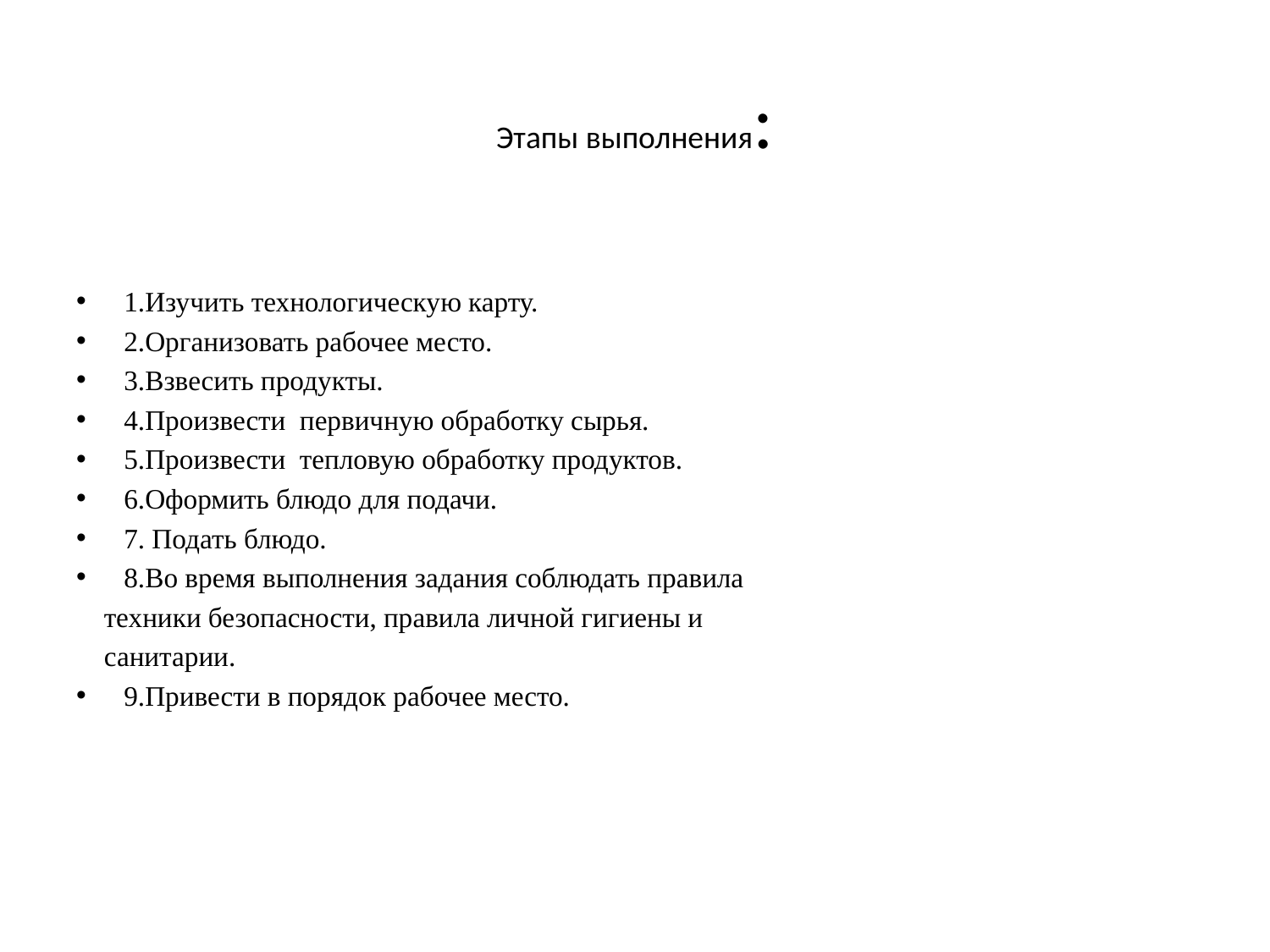

# Этапы выполнения:
1.Изучить технологическую карту.
2.Организовать рабочее место.
3.Взвесить продукты.
4.Произвести  первичную обработку сырья.
5.Произвести  тепловую обработку продуктов.
6.Оформить блюдо для подачи.
7. Подать блюдо.
8.Во время выполнения задания соблюдать правила
    техники безопасности, правила личной гигиены и
    санитарии.
9.Привести в порядок рабочее место.